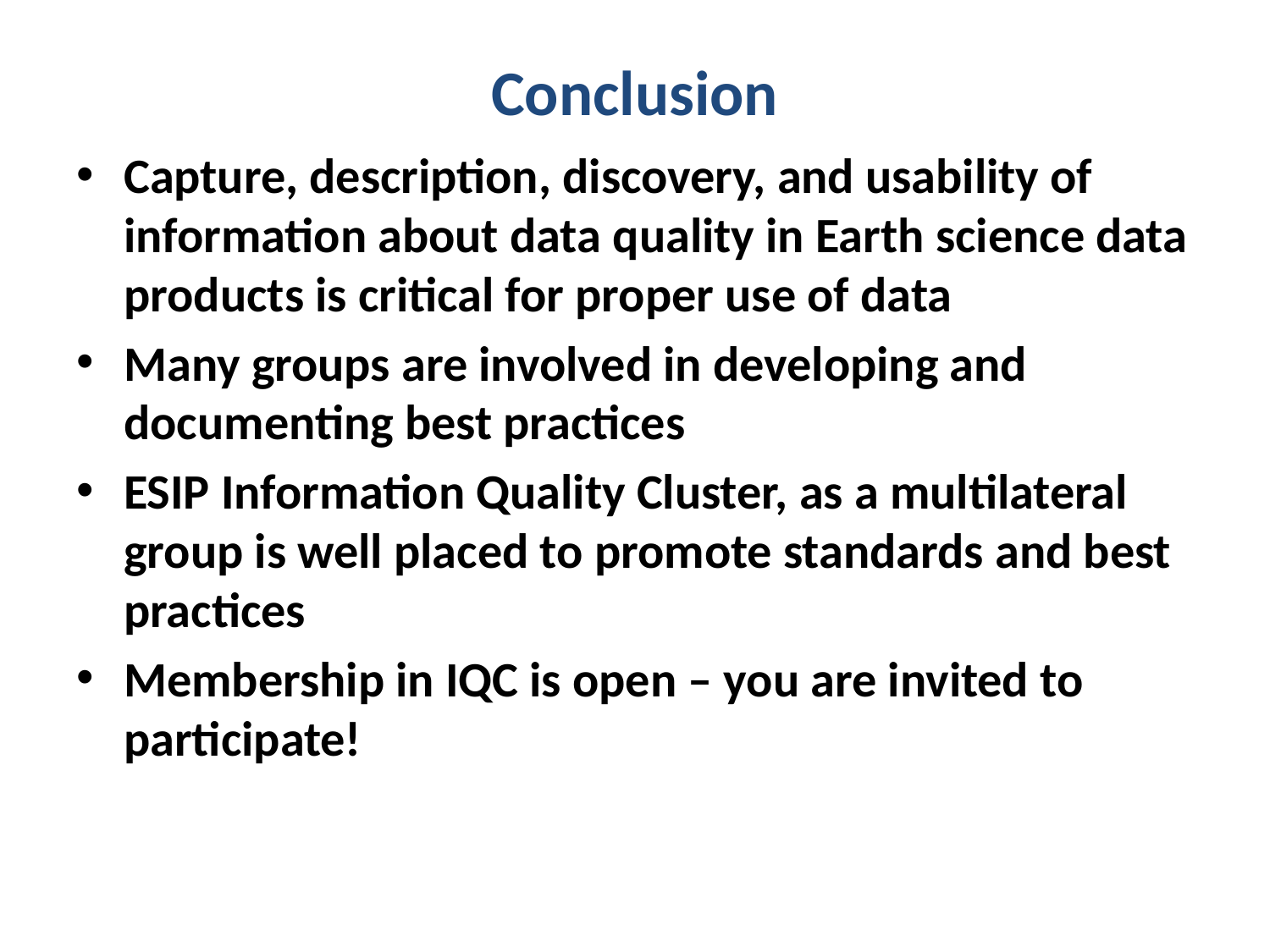

# Conclusion
Capture, description, discovery, and usability of information about data quality in Earth science data products is critical for proper use of data
Many groups are involved in developing and documenting best practices
ESIP Information Quality Cluster, as a multilateral group is well placed to promote standards and best practices
Membership in IQC is open – you are invited to participate!